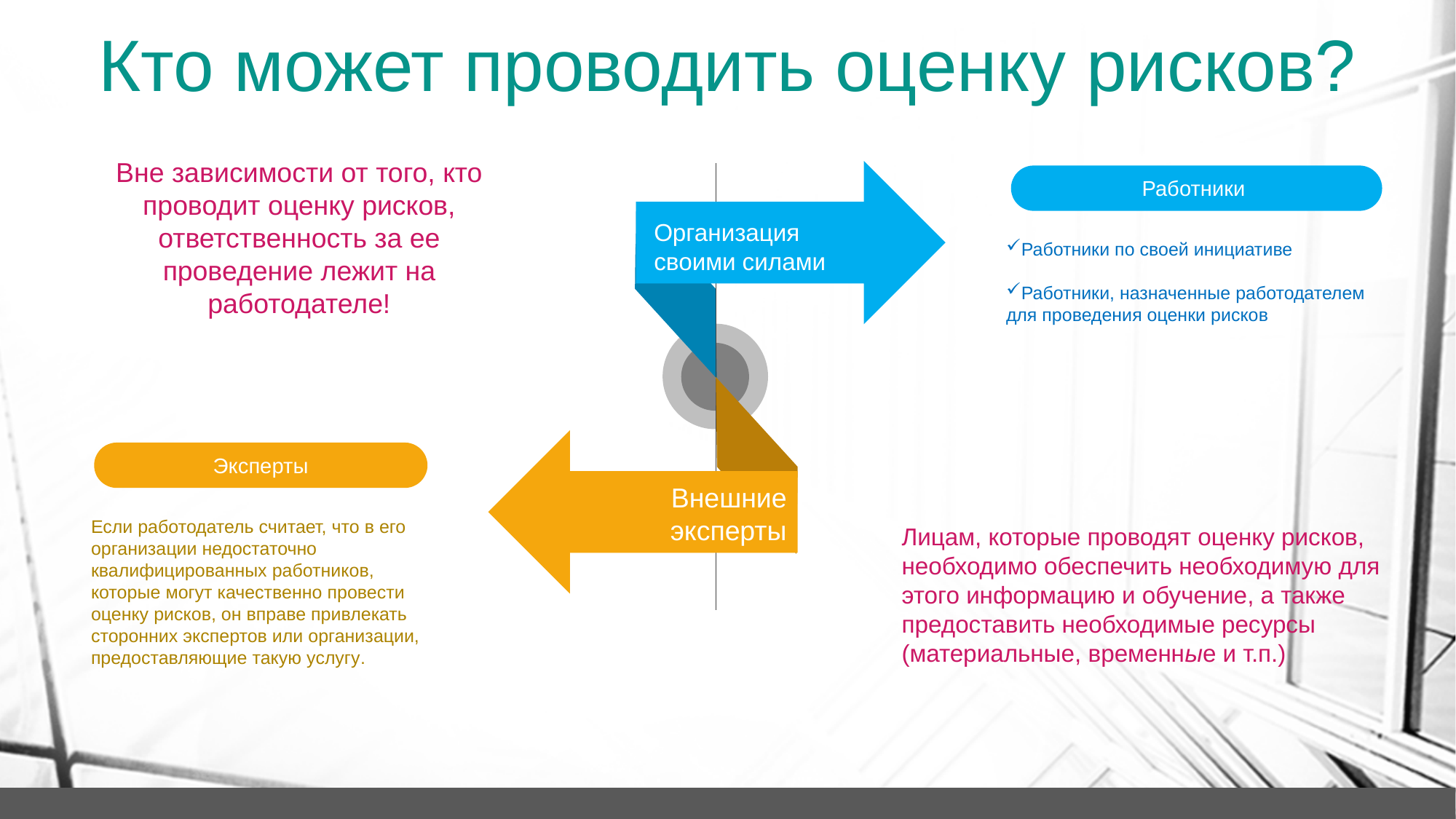

# Кто может проводить оценку рисков?
Вне зависимости от того, кто проводит оценку рисков, ответственность за ее проведение лежит на работодателе!

Работники
Работники по своей инициативе

Работники, назначенные работодателем для проведения оценки рисков

Организация своими силами

Эксперты
Если работодатель считает, что в его организации недостаточно квалифицированных работников, которые могут качественно провести оценку рисков, он вправе привлекать сторонних экспертов или организации, предоставляющие такую услугу.
Внешние эксперты
Лицам, которые проводят оценку рисков, необходимо обеспечить необходимую для этого информацию и обучение, а также предоставить необходимые ресурсы (материальные, временные и т.п.)